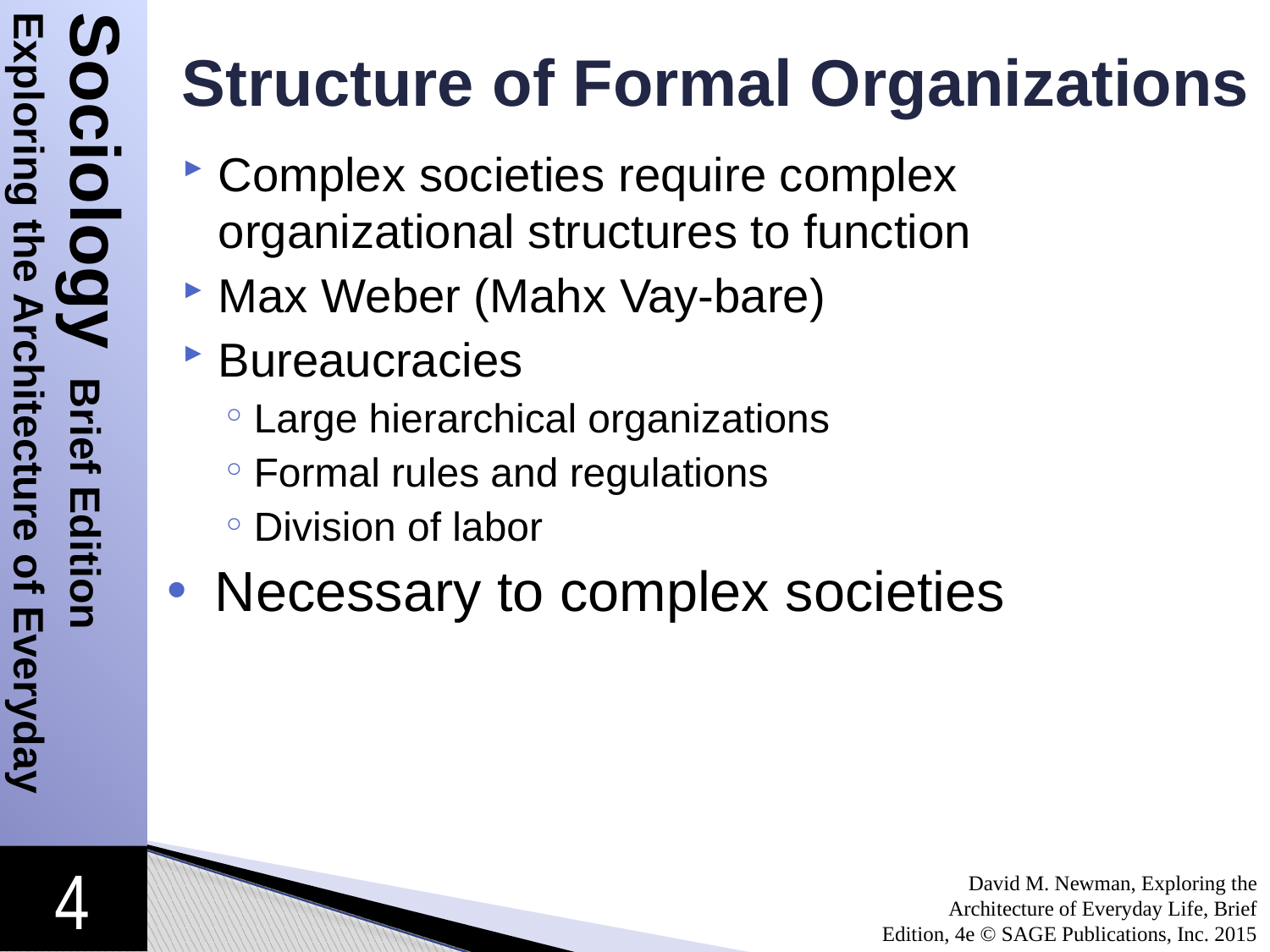

# Structure of Formal Organizations
Complex societies require complex organizational structures to function
Max Weber (Mahx Vay-bare)
Bureaucracies
Large hierarchical organizations
Formal rules and regulations
Division of labor
Necessary to complex societies
David M. Newman, Exploring the Architecture of Everyday Life, Brief Edition, 4e © SAGE Publications, Inc. 2015